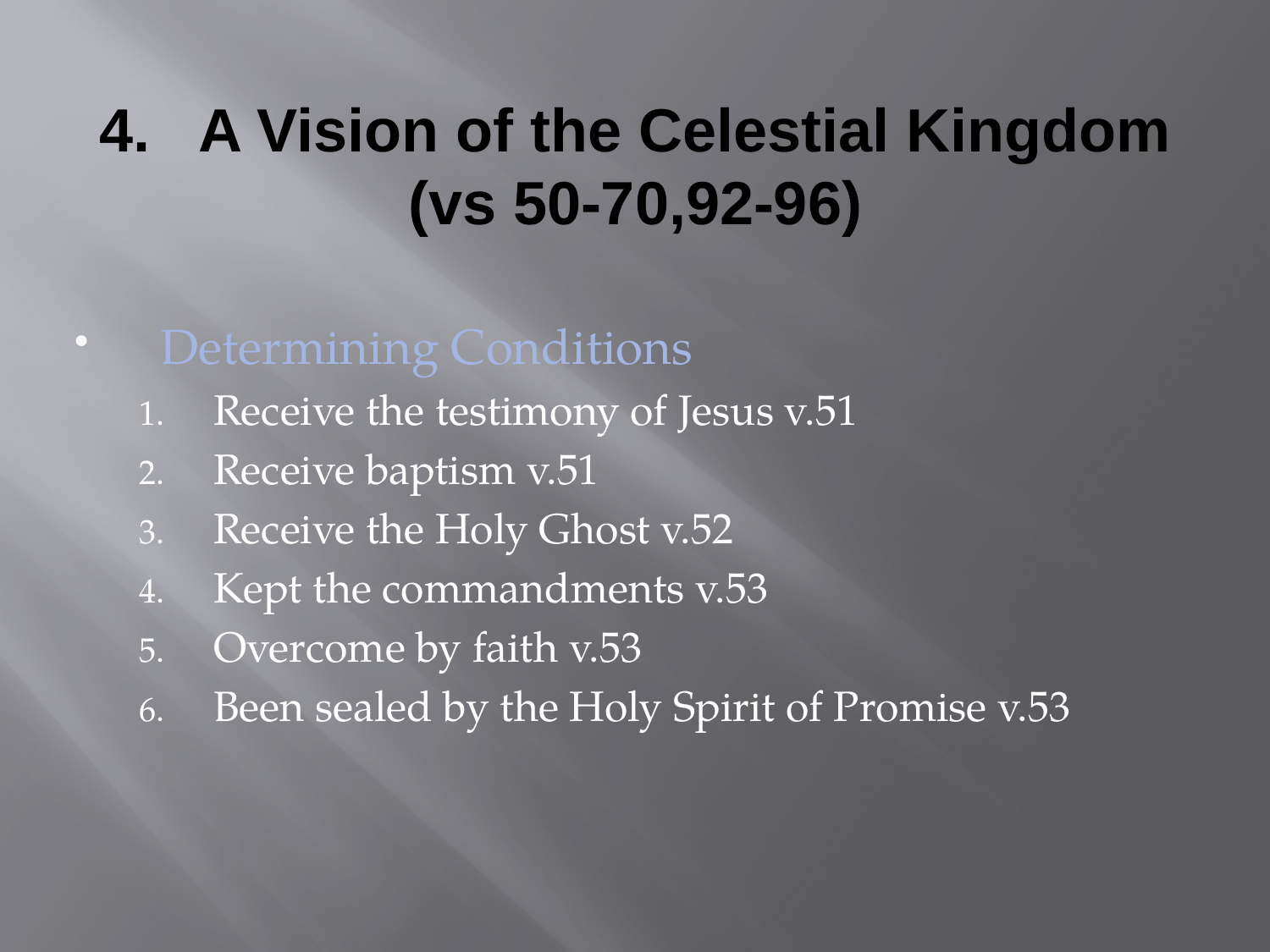

# 4.   A Vision of the Celestial Kingdom (vs 50-70,92-96)
Determining Conditions
Receive the testimony of Jesus v.51
Receive baptism v.51
Receive the Holy Ghost v.52
Kept the commandments v.53
Overcome by faith v.53
Been sealed by the Holy Spirit of Promise v.53